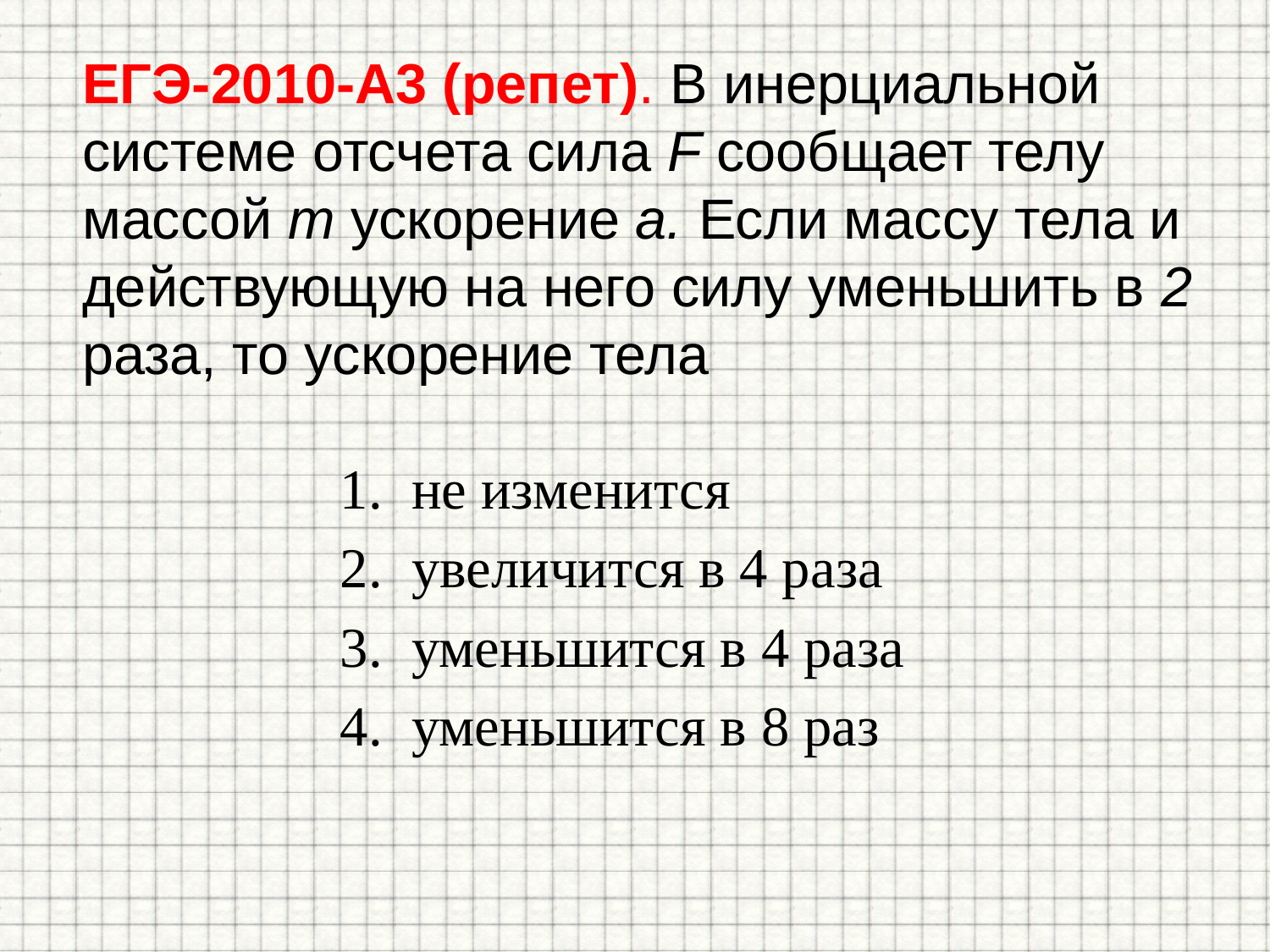

# ЕГЭ-2010-А3 (репет). В инерциальной системе отсчета сила F сообщает телу массой т ускорение а. Если массу тела и действующую на него силу уменьшить в 2 раза, то ускорение тела
не изменится
увеличится в 4 раза
уменьшится в 4 раза
уменьшится в 8 раз